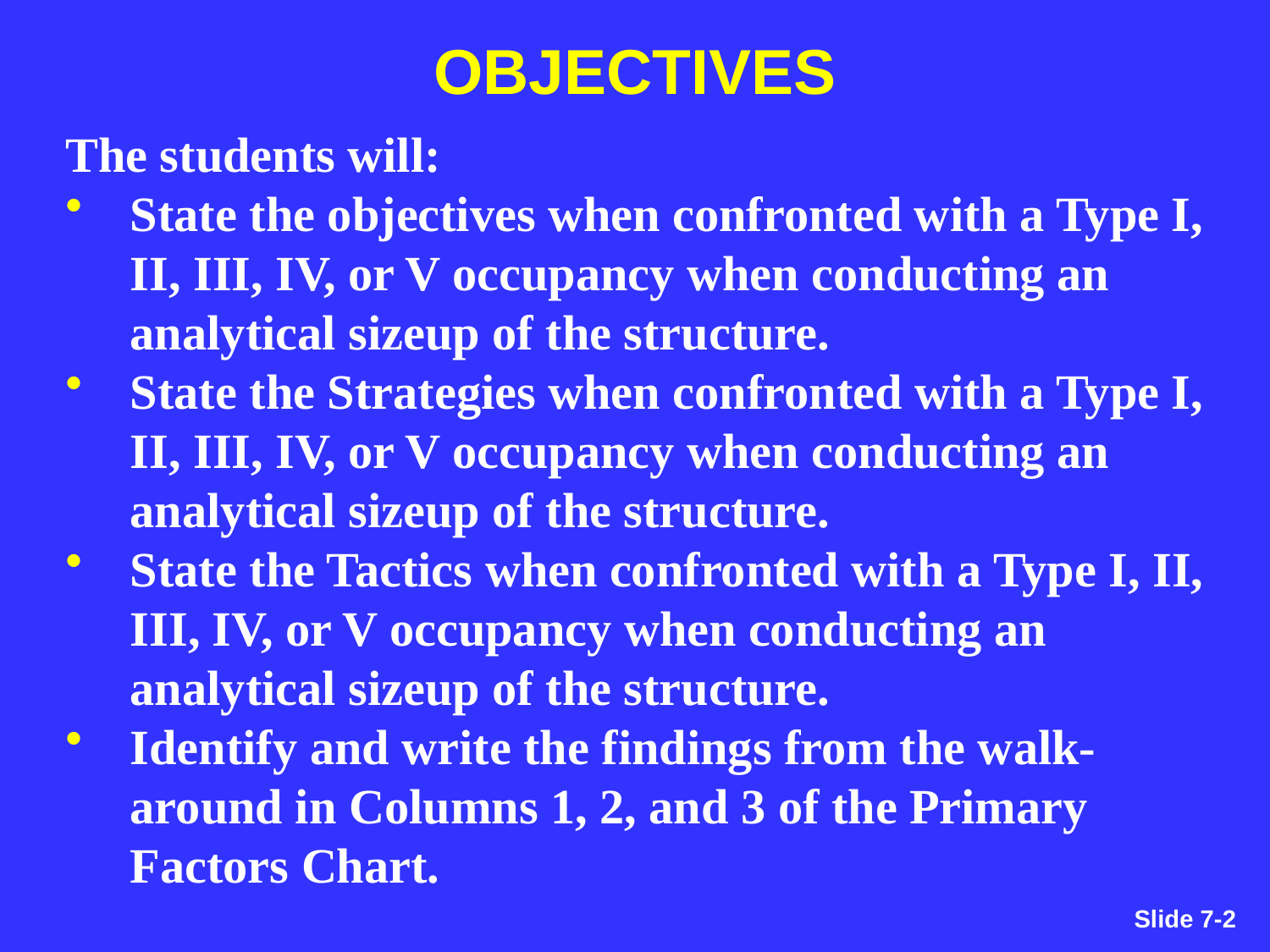

OBJECTIVES
The students will:
State the objectives when confronted with a Type I, II, III, IV, or V occupancy when conducting an analytical sizeup of the structure.
State the Strategies when confronted with a Type I, II, III, IV, or V occupancy when conducting an analytical sizeup of the structure.
State the Tactics when confronted with a Type I, II, III, IV, or V occupancy when conducting an analytical sizeup of the structure.
Identify and write the findings from the walk- around in Columns 1, 2, and 3 of the Primary Factors Chart.

Slide 7-2